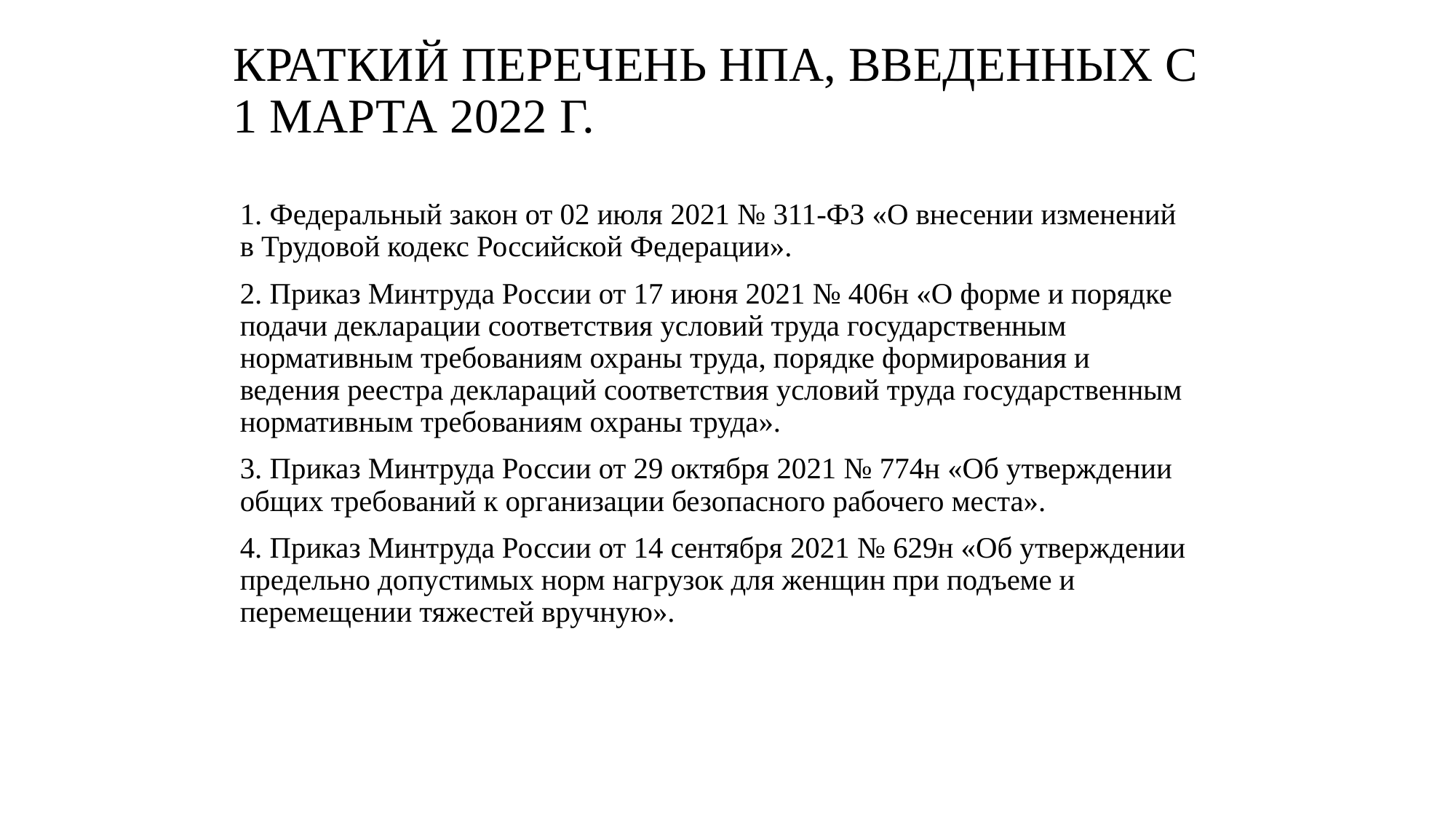

# Краткий перечень нпа, введенных с 1 марта 2022 г.

1. Федеральный закон от 02 июля 2021 № 311-ФЗ «О внесении изменений в Трудовой кодекс Российской Федерации».
2. Приказ Минтруда России от 17 июня 2021 № 406н «О форме и порядке подачи декларации соответствия условий труда государственным нормативным требованиям охраны труда, порядке формирования и ведения реестра деклараций соответствия условий труда государственным нормативным требованиям охраны труда».
3. Приказ Минтруда России от 29 октября 2021 № 774н «Об утверждении общих требований к организации безопасного рабочего места».
4. Приказ Минтруда России от 14 сентября 2021 № 629н «Об утверждении предельно допустимых норм нагрузок для женщин при подъеме и перемещении тяжестей вручную».